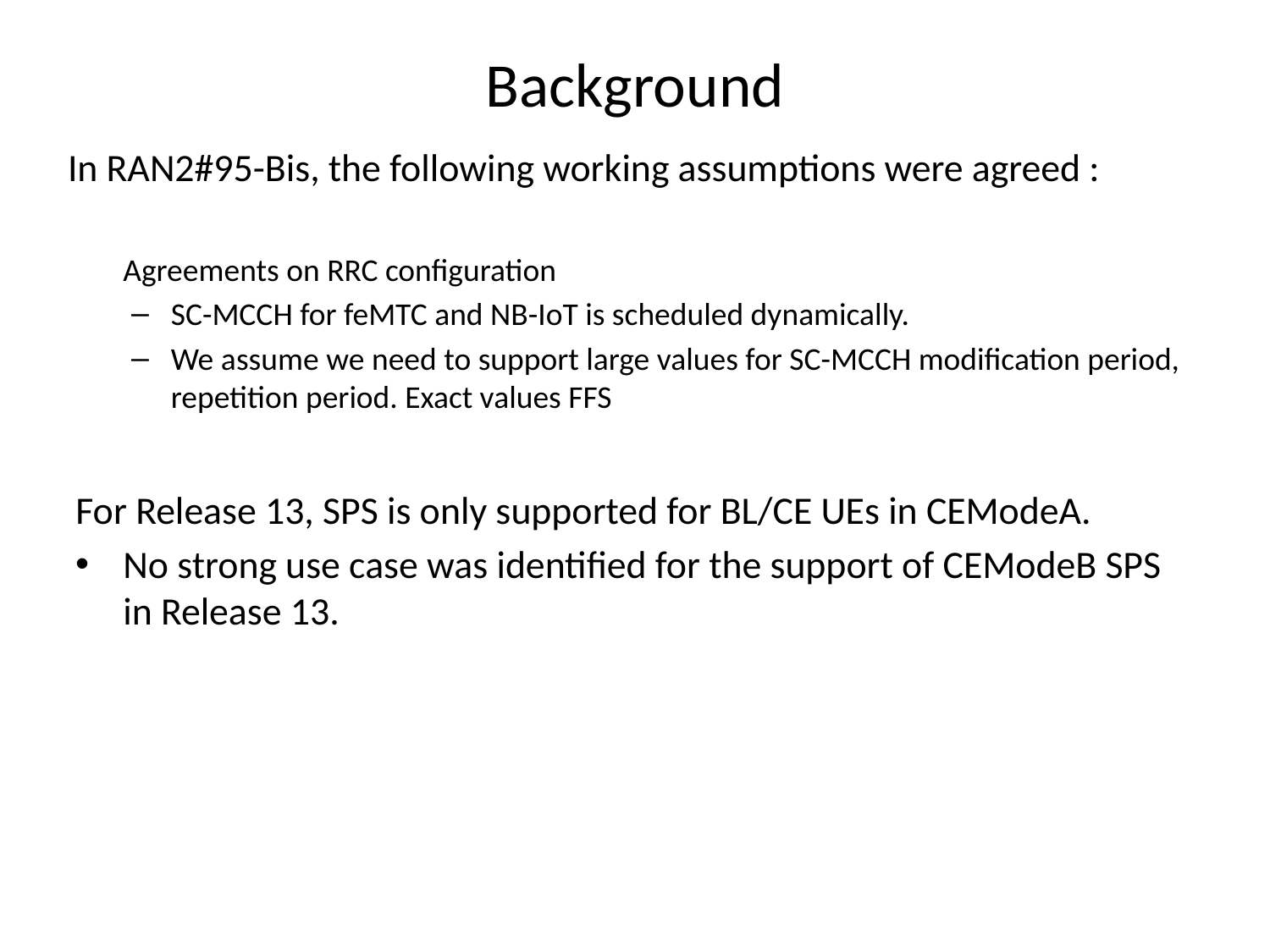

# Background
In RAN2#95-Bis, the following working assumptions were agreed :

Agreements on RRC configuration
SC-MCCH for feMTC and NB-IoT is scheduled dynamically.
We assume we need to support large values for SC-MCCH modification period, repetition period. Exact values FFS

For Release 13, SPS is only supported for BL/CE UEs in CEModeA.
No strong use case was identified for the support of CEModeB SPS in Release 13.